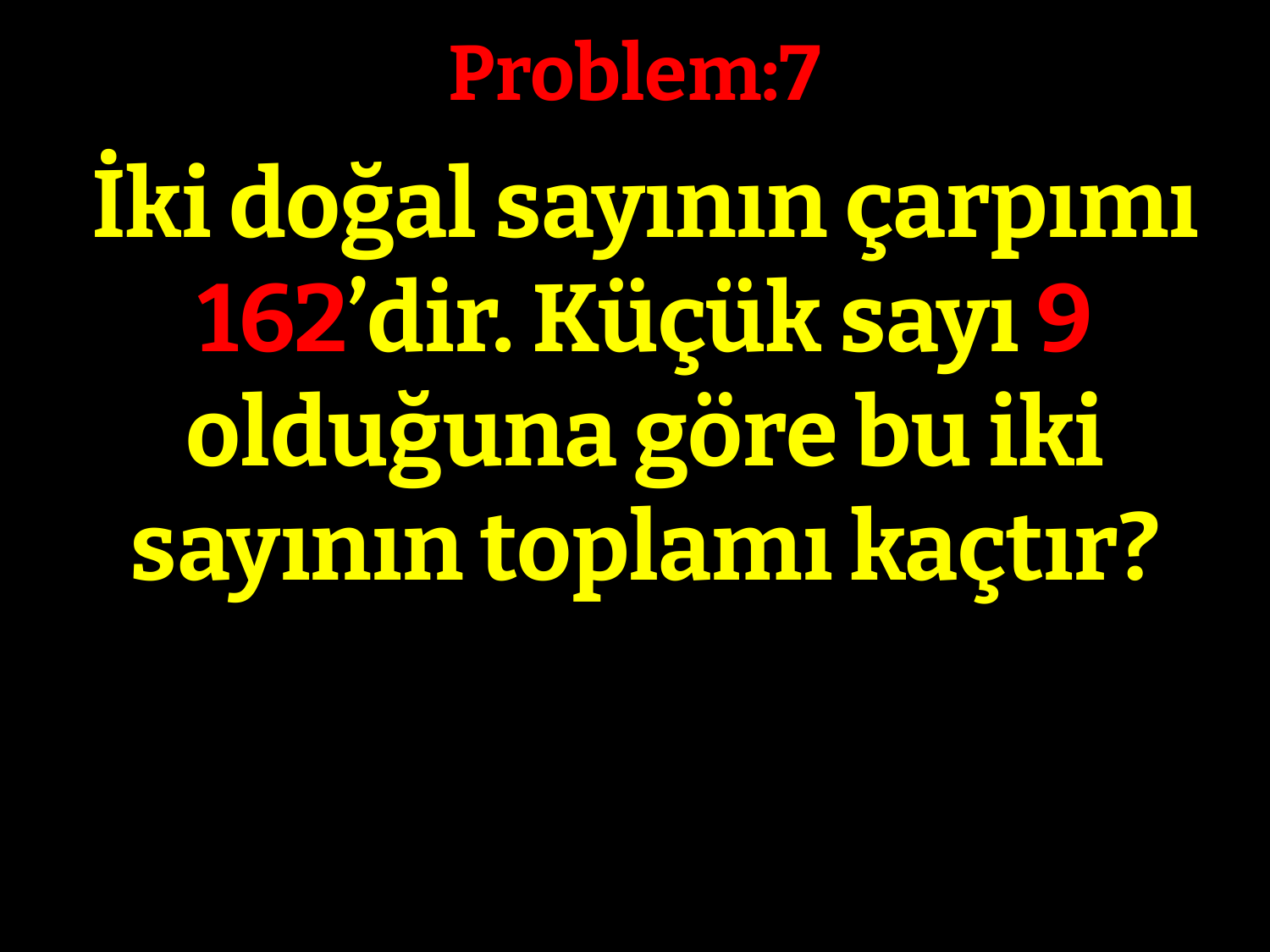

Problem:7
İki doğal sayının çarpımı 162’dir. Küçük sayı 9 olduğuna göre bu iki sayının toplamı kaçtır?
#